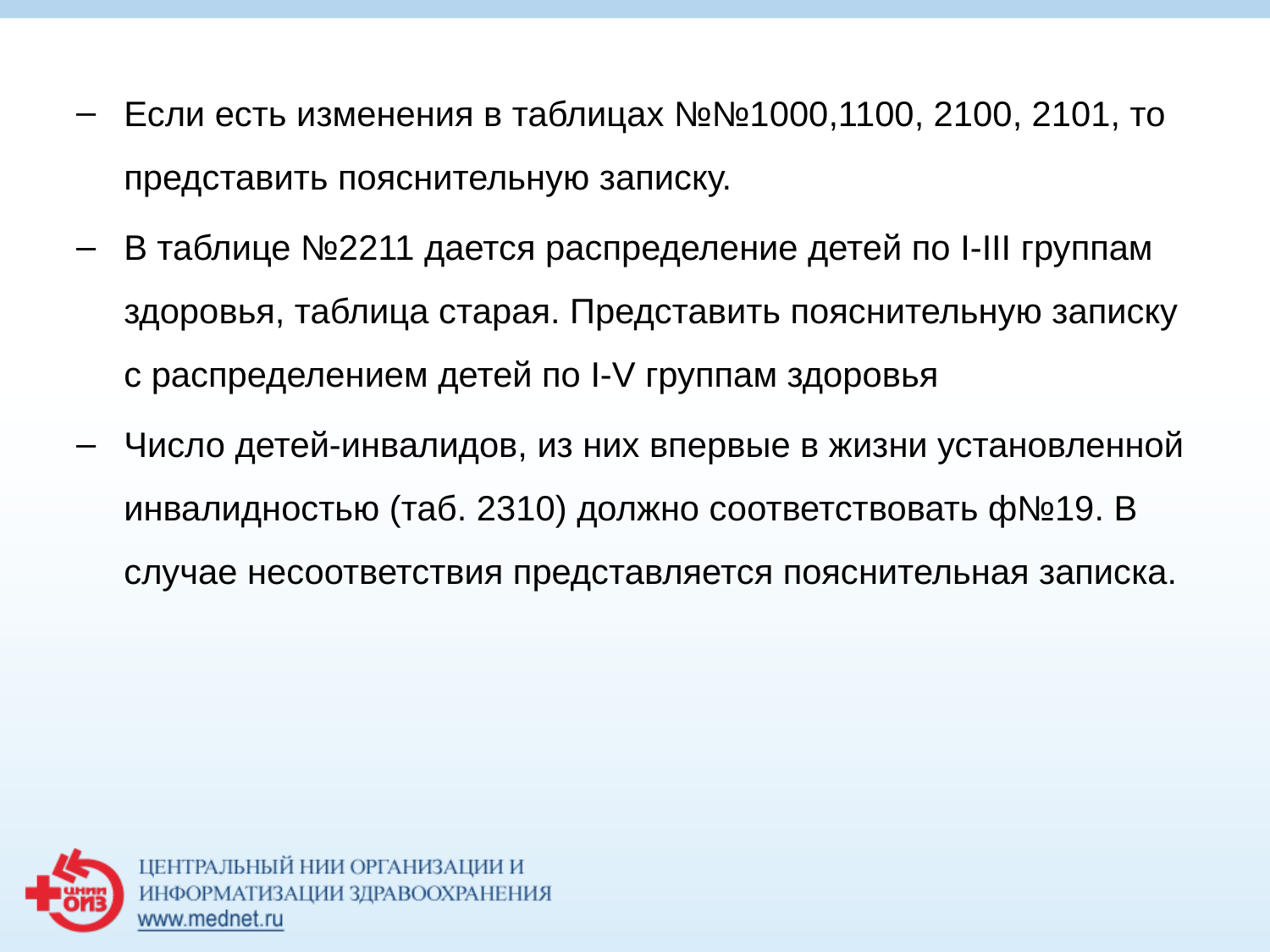

# Если есть изменения в таблицах №№1000,1100, 2100, 2101, то представить пояснительную записку.
В таблице №2211 дается распределение детей по I-III группам здоровья, таблица старая. Представить пояснительную записку с распределением детей по I-V группам здоровья
Число детей-инвалидов, из них впервые в жизни установленной инвалидностью (таб. 2310) должно соответствовать ф№19. В случае несоответствия представляется пояснительная записка.